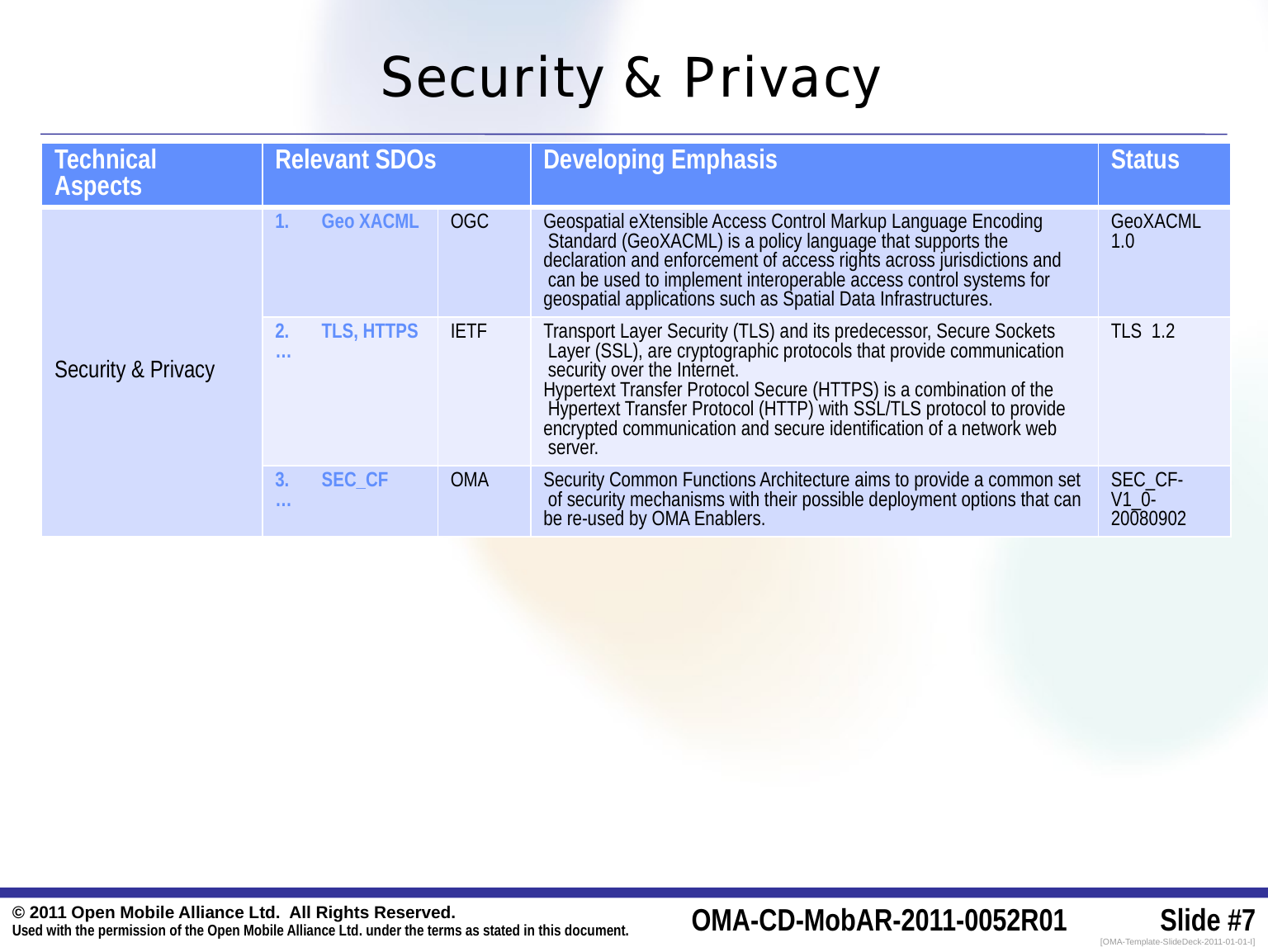

# Security & Privacy
| Technical Aspects | Relevant SDOs |  | Developing Emphasis | Status |
| --- | --- | --- | --- | --- |
| Security & Privacy | Geo XACML | OGC | Geospatial eXtensible Access Control Markup Language Encoding Standard (GeoXACML) is a policy language that supports the declaration and enforcement of access rights across jurisdictions and can be used to implement interoperable access control systems for geospatial applications such as Spatial Data Infrastructures. | GeoXACML 1.0 |
|  | TLS, HTTPS … | IETF | Transport Layer Security (TLS) and its predecessor, Secure Sockets Layer (SSL), are cryptographic protocols that provide communication security over the Internet. Hypertext Transfer Protocol Secure (HTTPS) is a combination of the Hypertext Transfer Protocol (HTTP) with SSL/TLS protocol to provide encrypted communication and secure identification of a network web server. | TLS 1.2 |
|  | SEC\_CF … | OMA | Security Common Functions Architecture aims to provide a common set of security mechanisms with their possible deployment options that can be re-used by OMA Enablers. | SEC\_CF-V1\_0-20080902 |